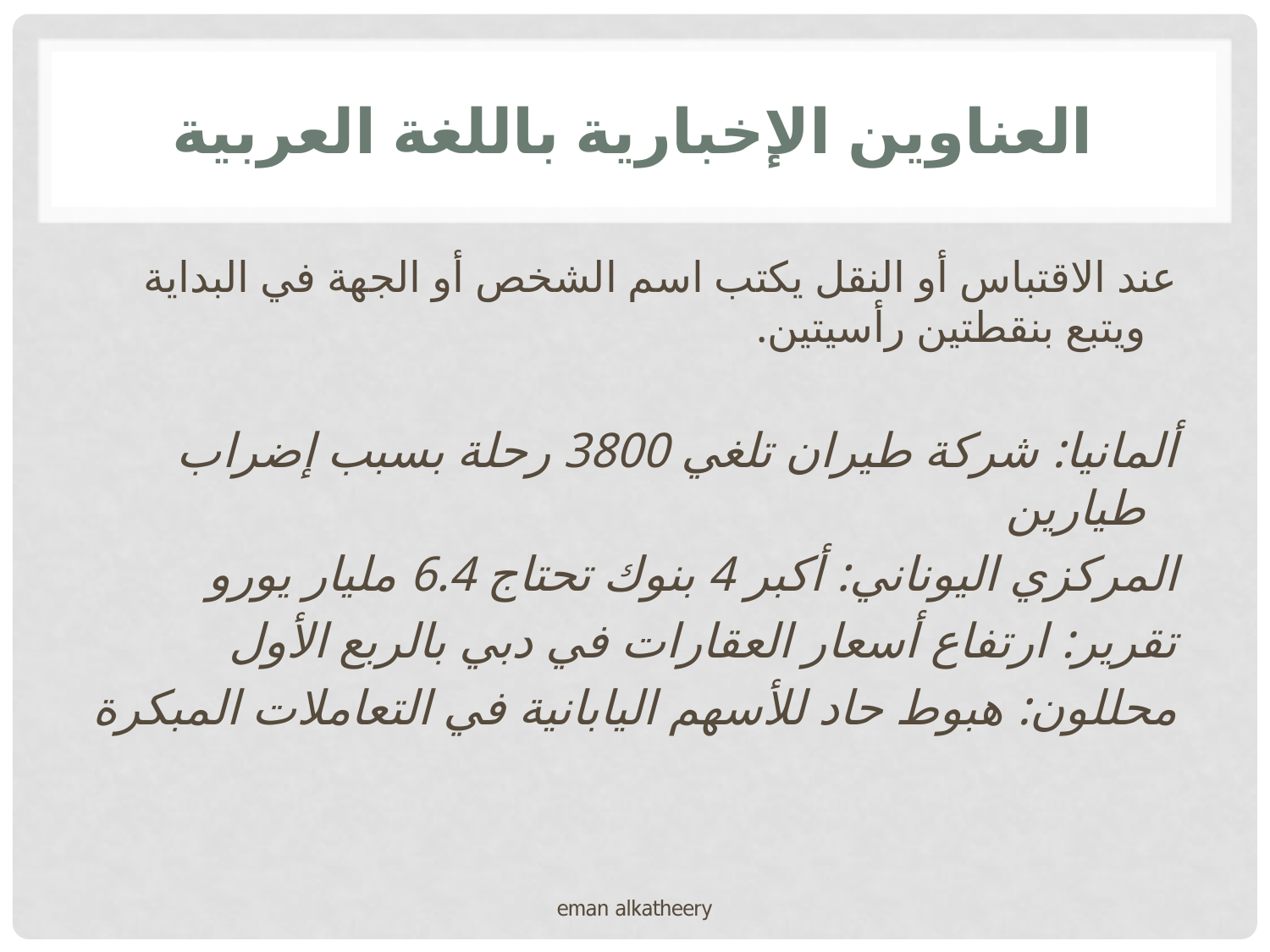

# العناوين الإخبارية باللغة العربية
عند الاقتباس أو النقل يكتب اسم الشخص أو الجهة في البداية ويتبع بنقطتين رأسيتين.

ألمانيا: شركة طيران تلغي 3800 رحلة بسبب إضراب طيارين
المركزي اليوناني: أكبر 4 بنوك تحتاج 6.4 مليار يورو
تقرير: ارتفاع أسعار العقارات في دبي بالربع الأول
محللون: هبوط حاد للأسهم اليابانية في التعاملات المبكرة

eman alkatheery